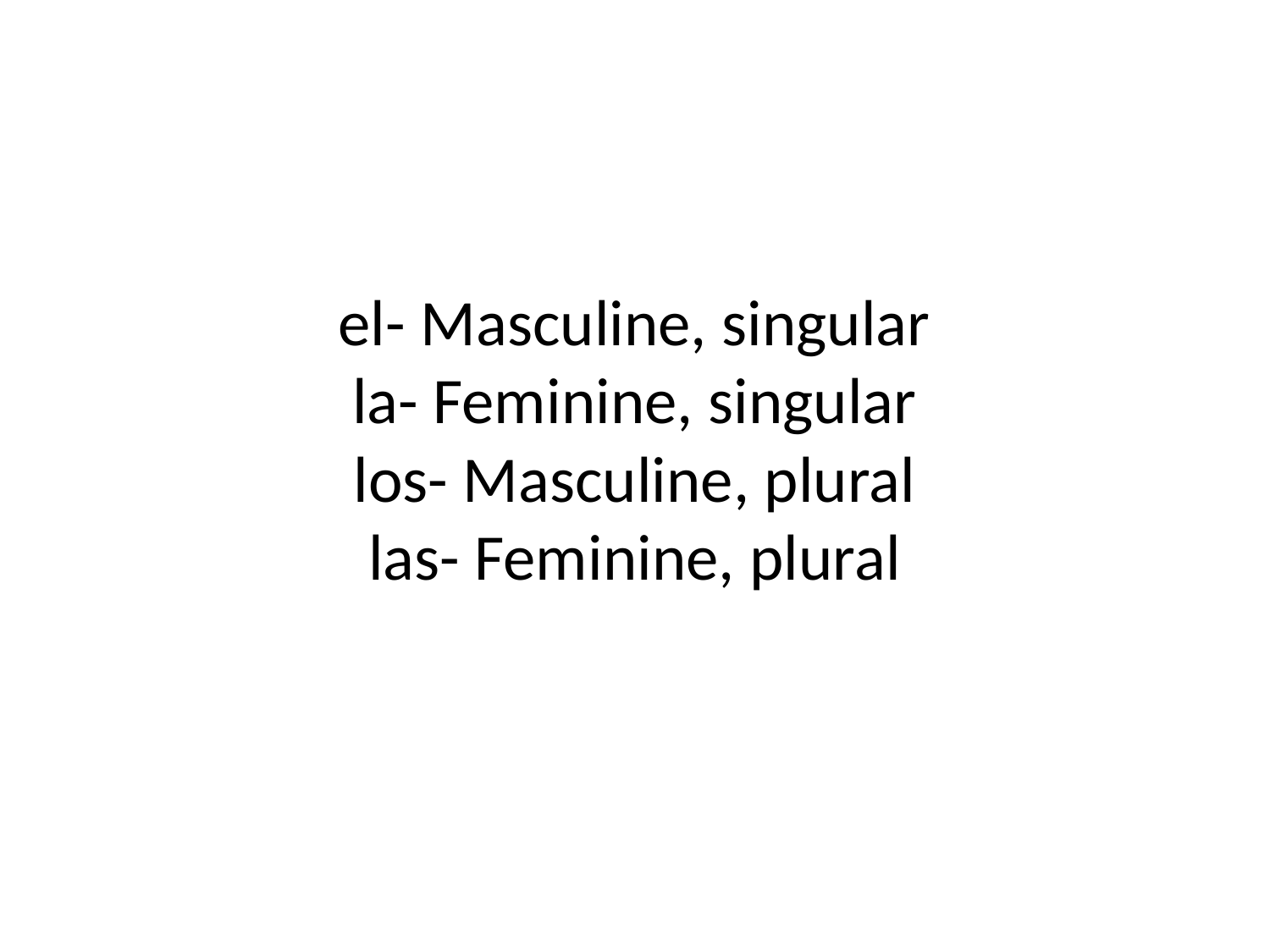

# el- Masculine, singular la- Feminine, singular los- Masculine, plural las- Feminine, plural